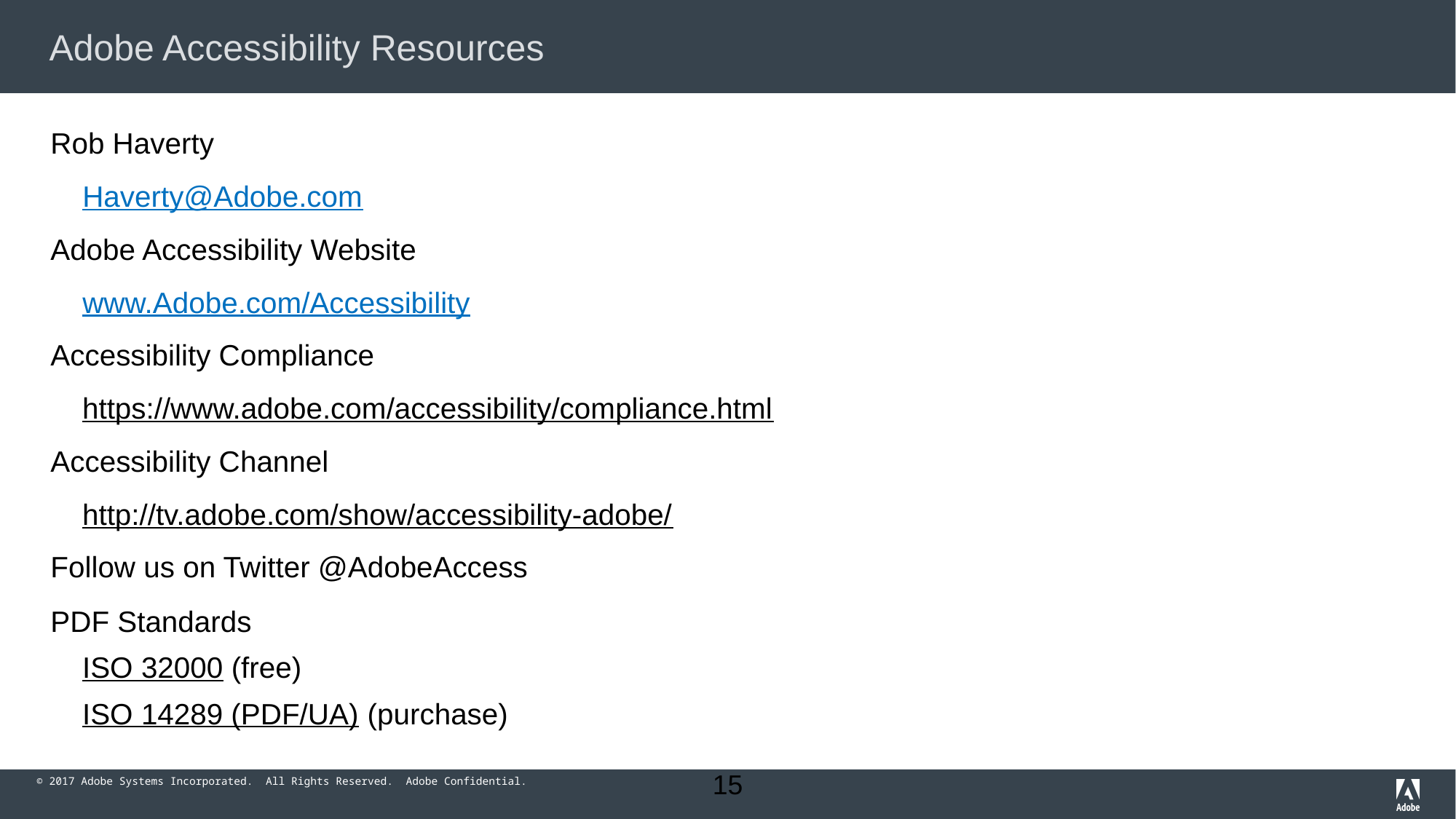

# Adobe Accessibility Resources
Rob Haverty
Haverty@Adobe.com
Adobe Accessibility Website
www.Adobe.com/Accessibility
Accessibility Compliance
https://www.adobe.com/accessibility/compliance.html
Accessibility Channel
http://tv.adobe.com/show/accessibility-adobe/
Follow us on Twitter @AdobeAccess
PDF Standards
ISO 32000 (free)
ISO 14289 (PDF/UA) (purchase)

15